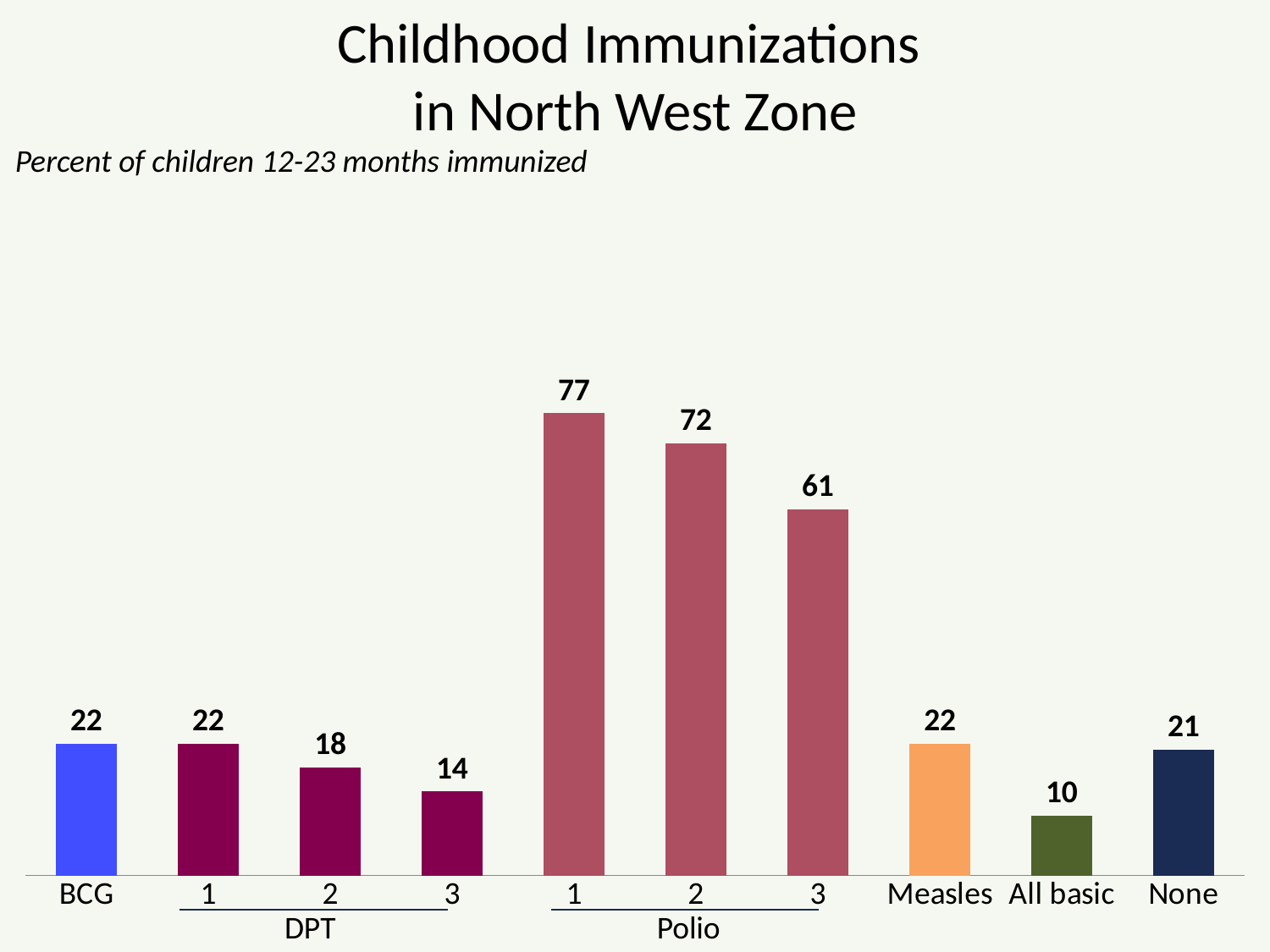

# Childhood Immunizations in North West Zone
Percent of children 12-23 months immunized

### Chart

| Category | Series 1 |
|---|---|
| BCG | 22.0 |
| 1 | 22.0 |
| 2 | 18.0 |
| 3 | 14.0 |
| 1 | 77.0 |
| 2 | 72.0 |
| 3 | 61.0 |
| Measles | 22.0 |
| All basic | 10.0 |
| None | 21.0 |
Polio
DPT